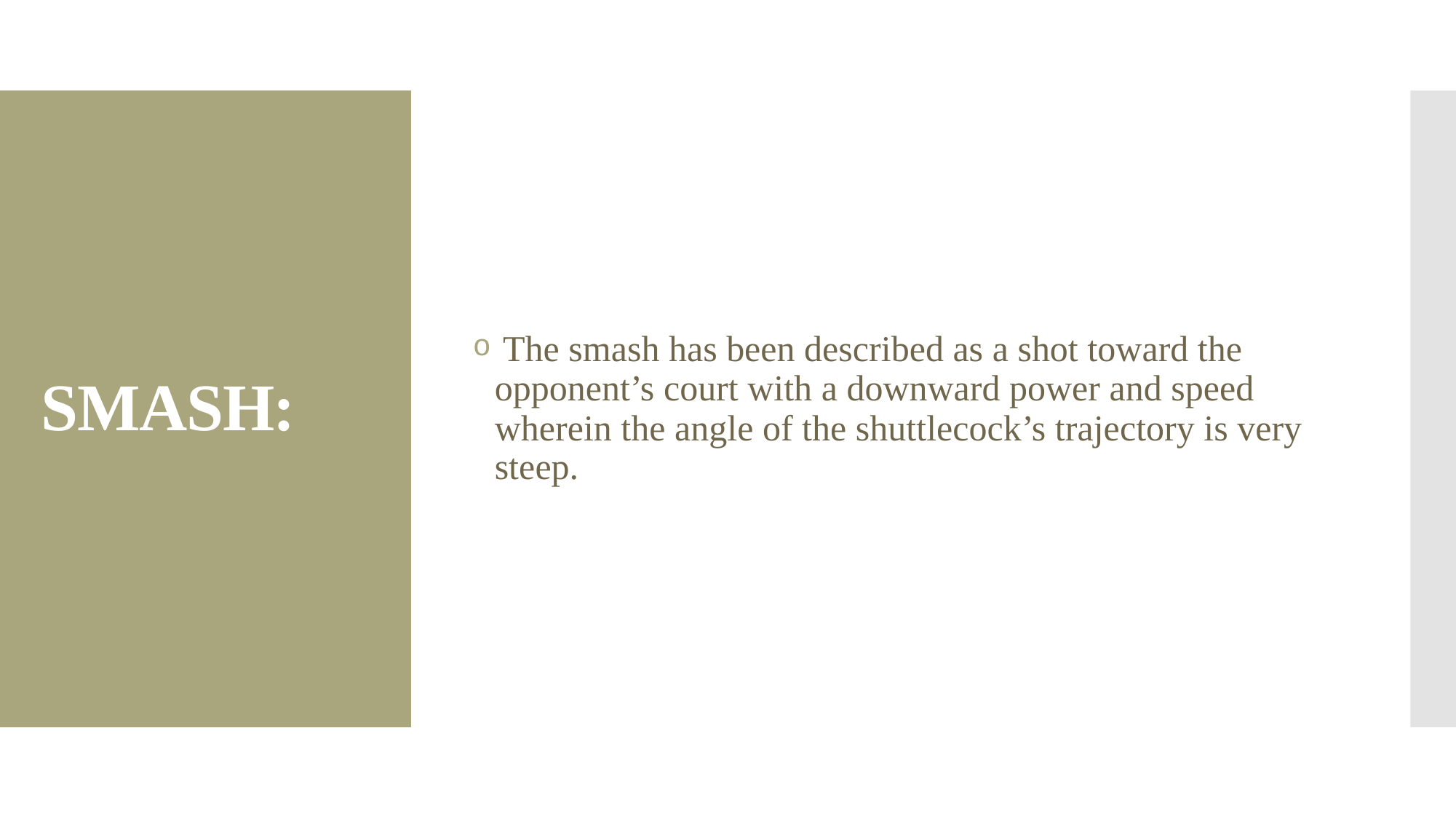

The smash has been described as a shot toward the opponent’s court with a downward power and speed wherein the angle of the shuttlecock’s trajectory is very steep.
# SMASH: